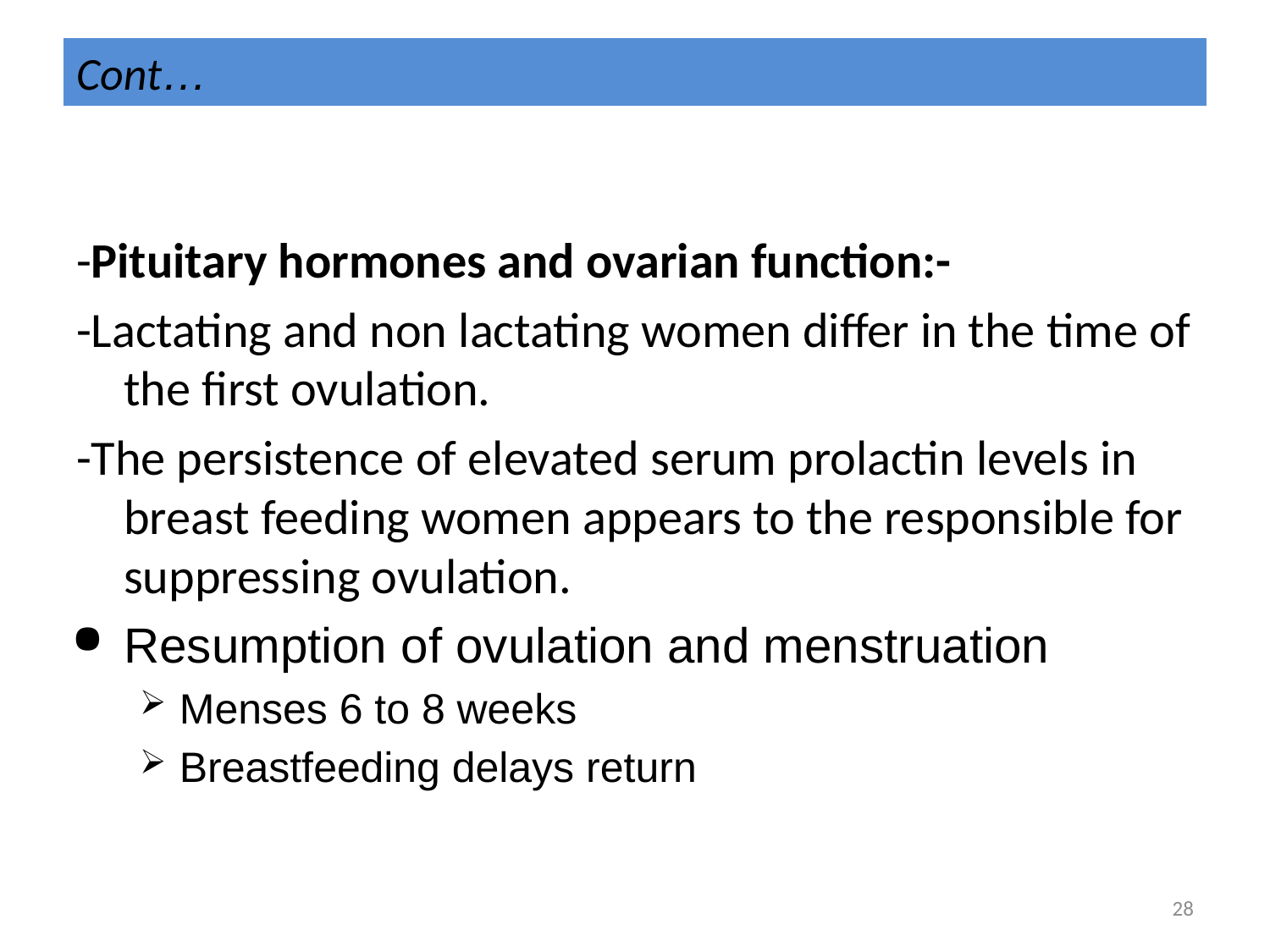

# Cont…
-Pituitary hormones and ovarian function:-
-Lactating and non lactating women differ in the time of the first ovulation.
-The persistence of elevated serum prolactin levels in breast feeding women appears to the responsible for suppressing ovulation.
Resumption of ovulation and menstruation
Menses 6 to 8 weeks
Breastfeeding delays return

28